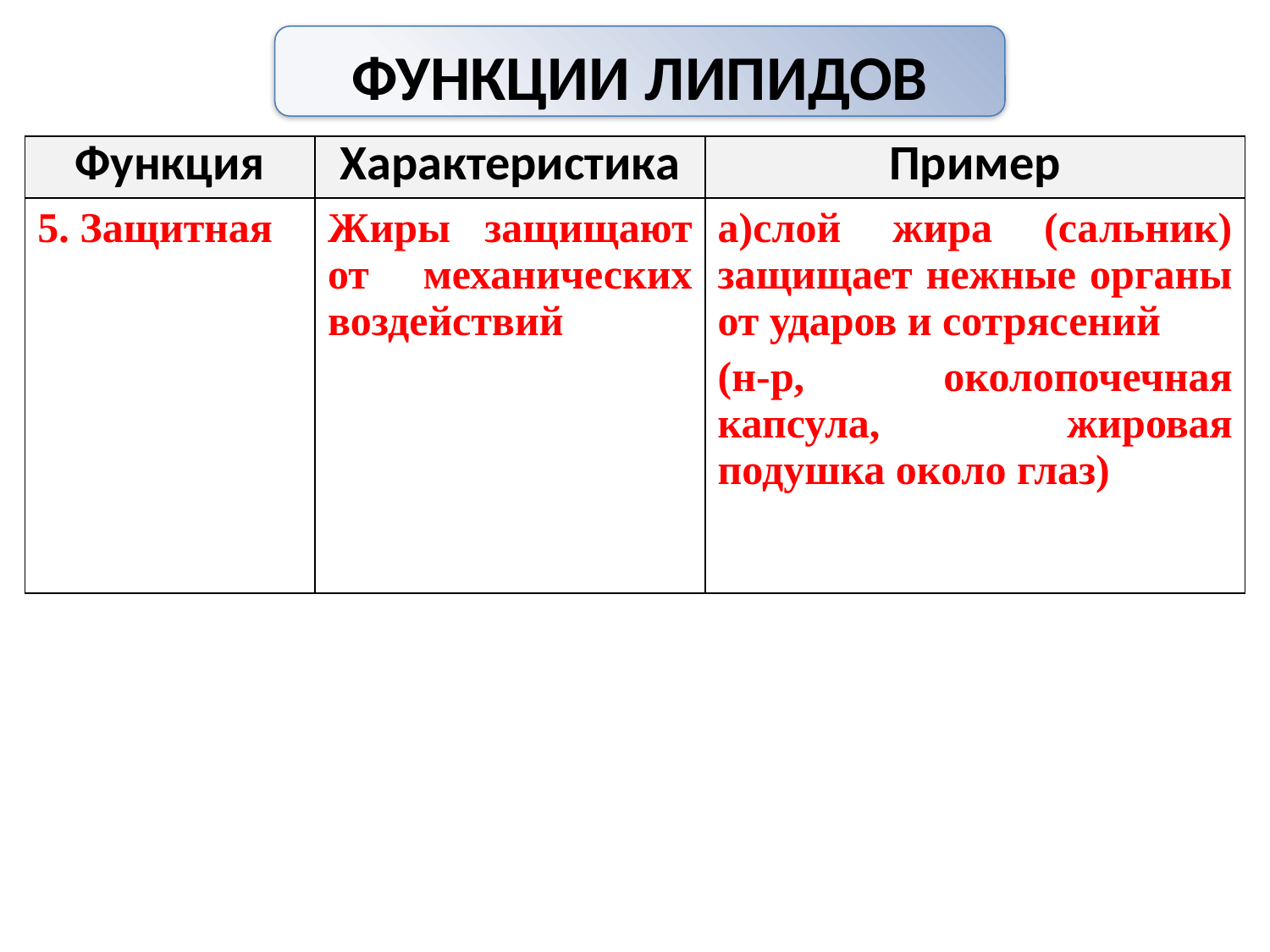

ФУНКЦИИ ЛИПИДОВ
| Функция | Характеристика | Пример |
| --- | --- | --- |
| 5. Защитная | Жиры защищают от механических воздействий | а)слой жира (сальник) защищает нежные органы от ударов и сотрясений (н-р, околопочечная капсула, жировая подушка около глаз) |